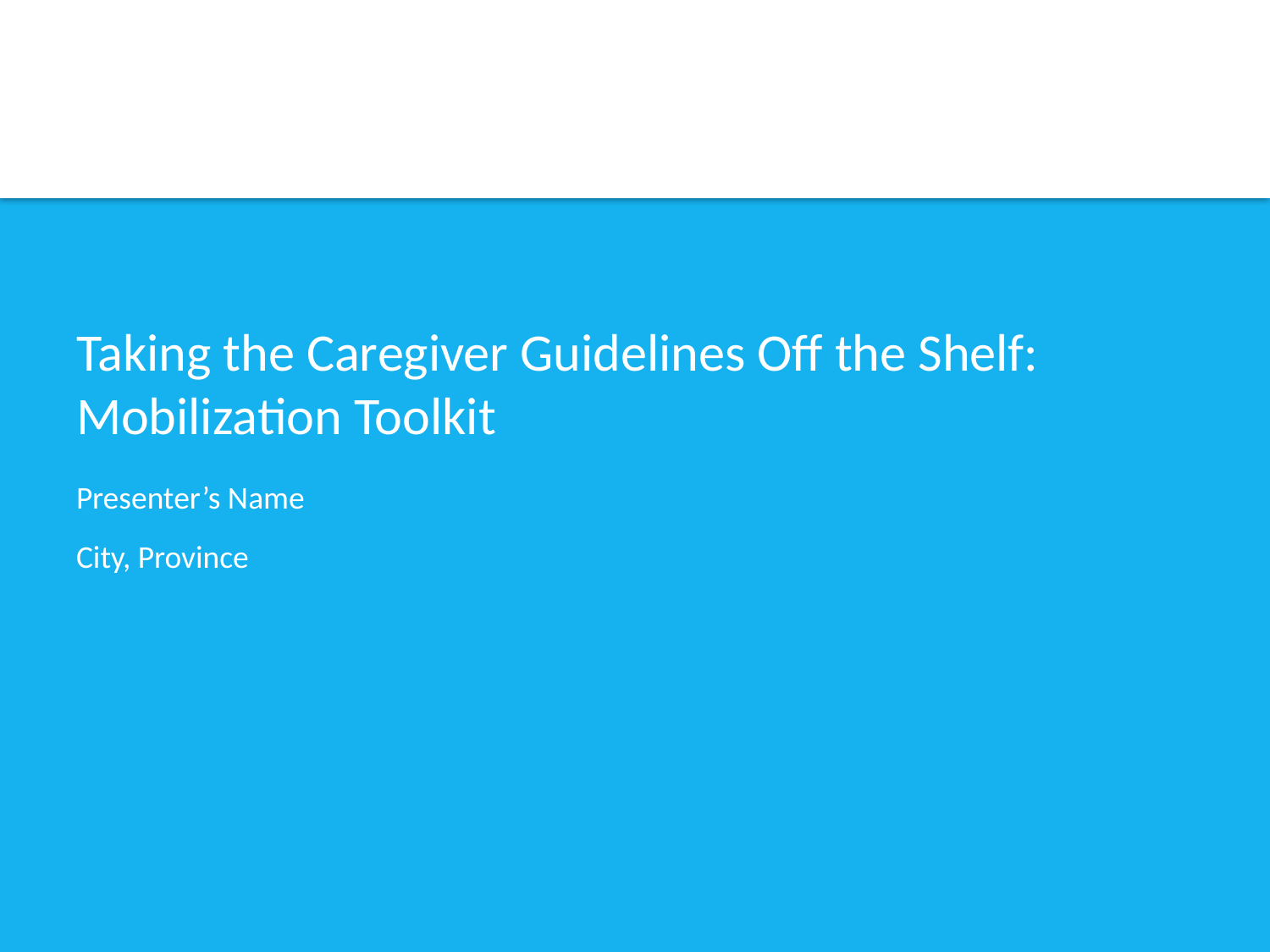

# Taking the Caregiver Guidelines Off the Shelf: Mobilization Toolkit
Presenter’s Name
City, Province